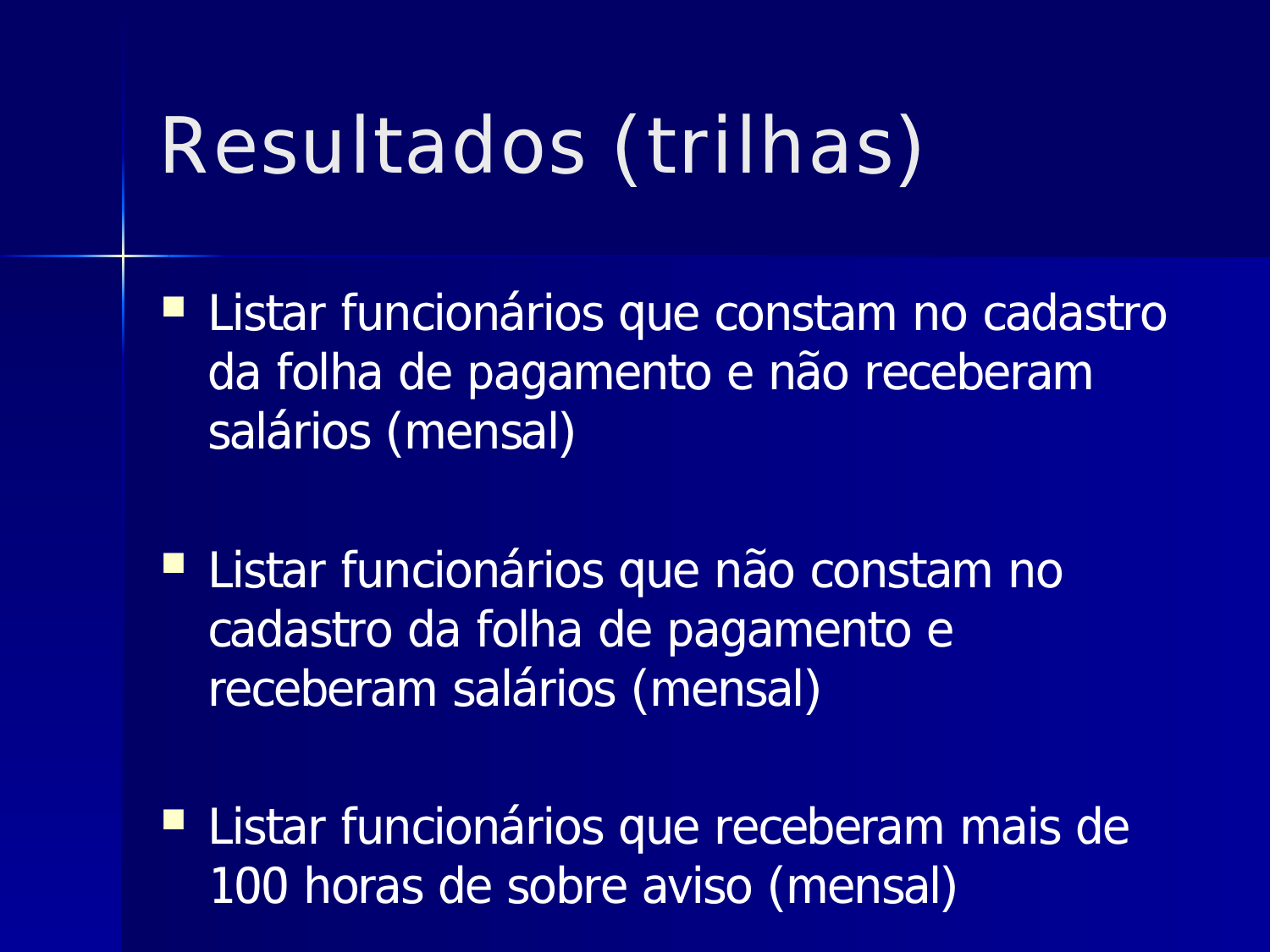

# Resultados (trilhas)
Listar funcionários que constam no cadastro da folha de pagamento e não receberam salários (mensal)

Listar funcionários que não constam no cadastro da folha de pagamento e receberam salários (mensal)

Listar funcionários que receberam mais de 100 horas de sobre aviso (mensal)